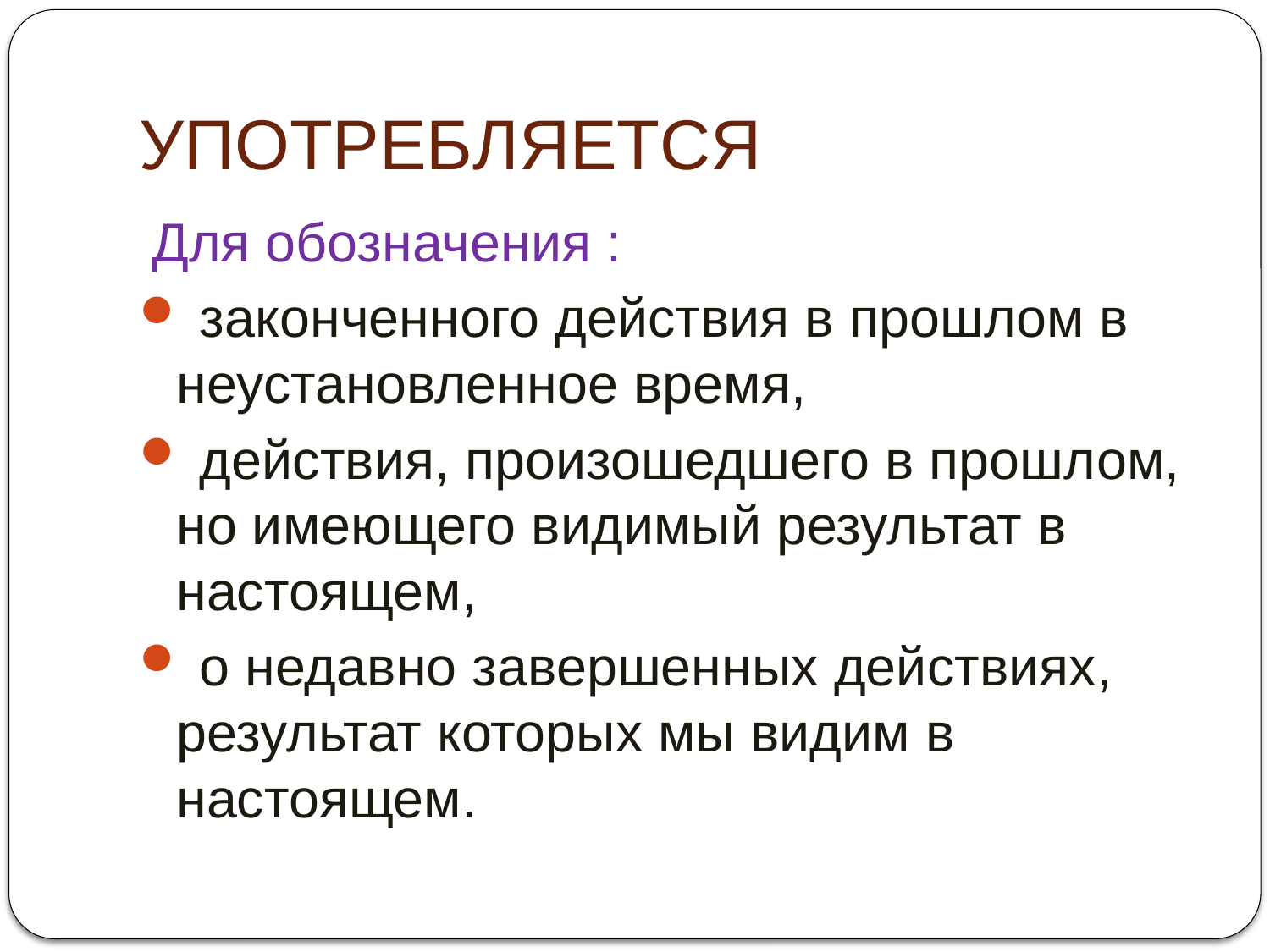

# УПОТРЕБЛЯЕТСЯ
 Для обозначения :
 законченного действия в прошлом в неустановленное время,
 действия, произошедшего в прошлом, но имеющего видимый результат в настоящем,
 о недавно завершенных действиях, результат которых мы видим в настоящем.